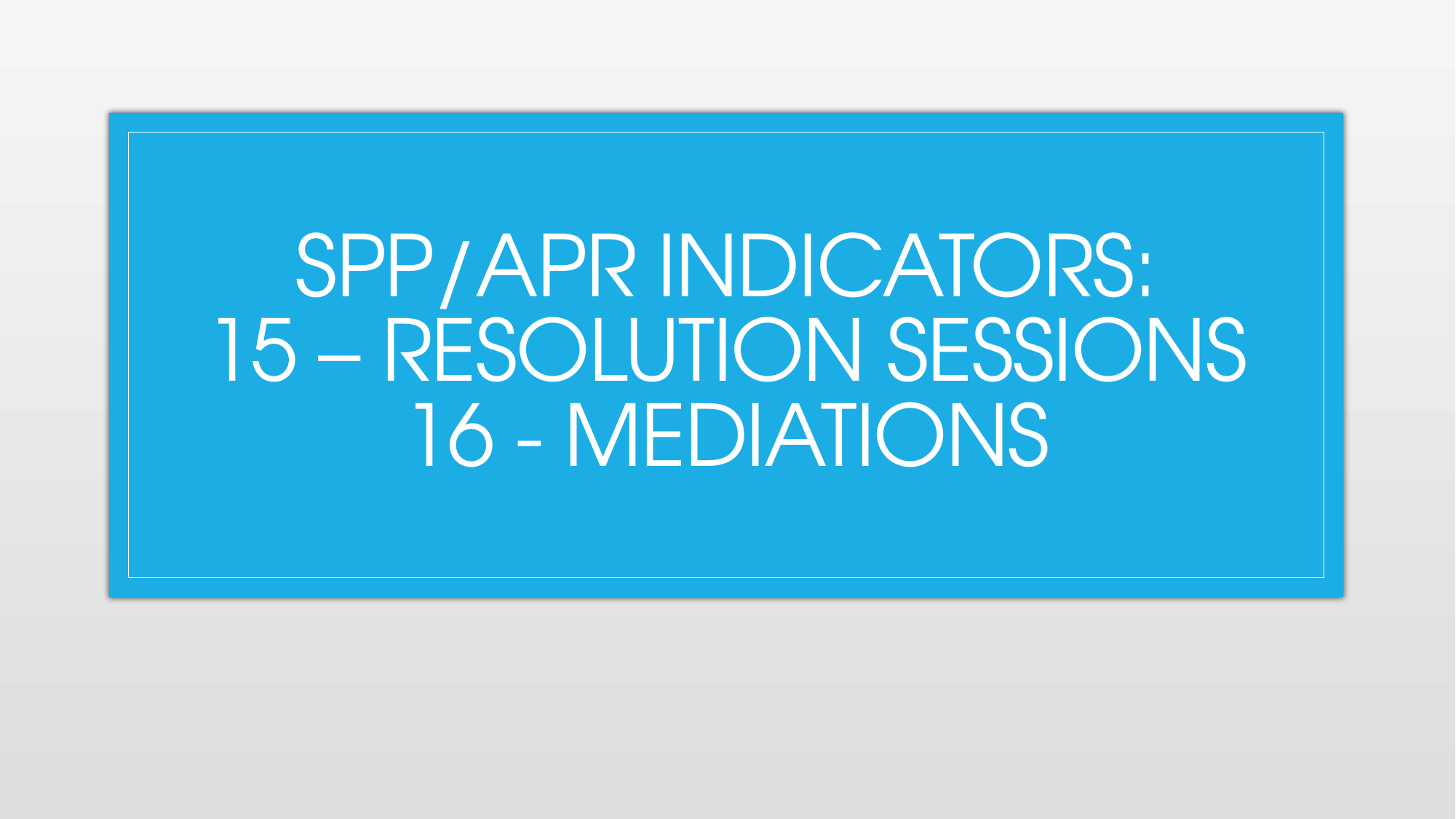

# SPP/APR Indicators: 15 – resolution sessions 16 - mediations